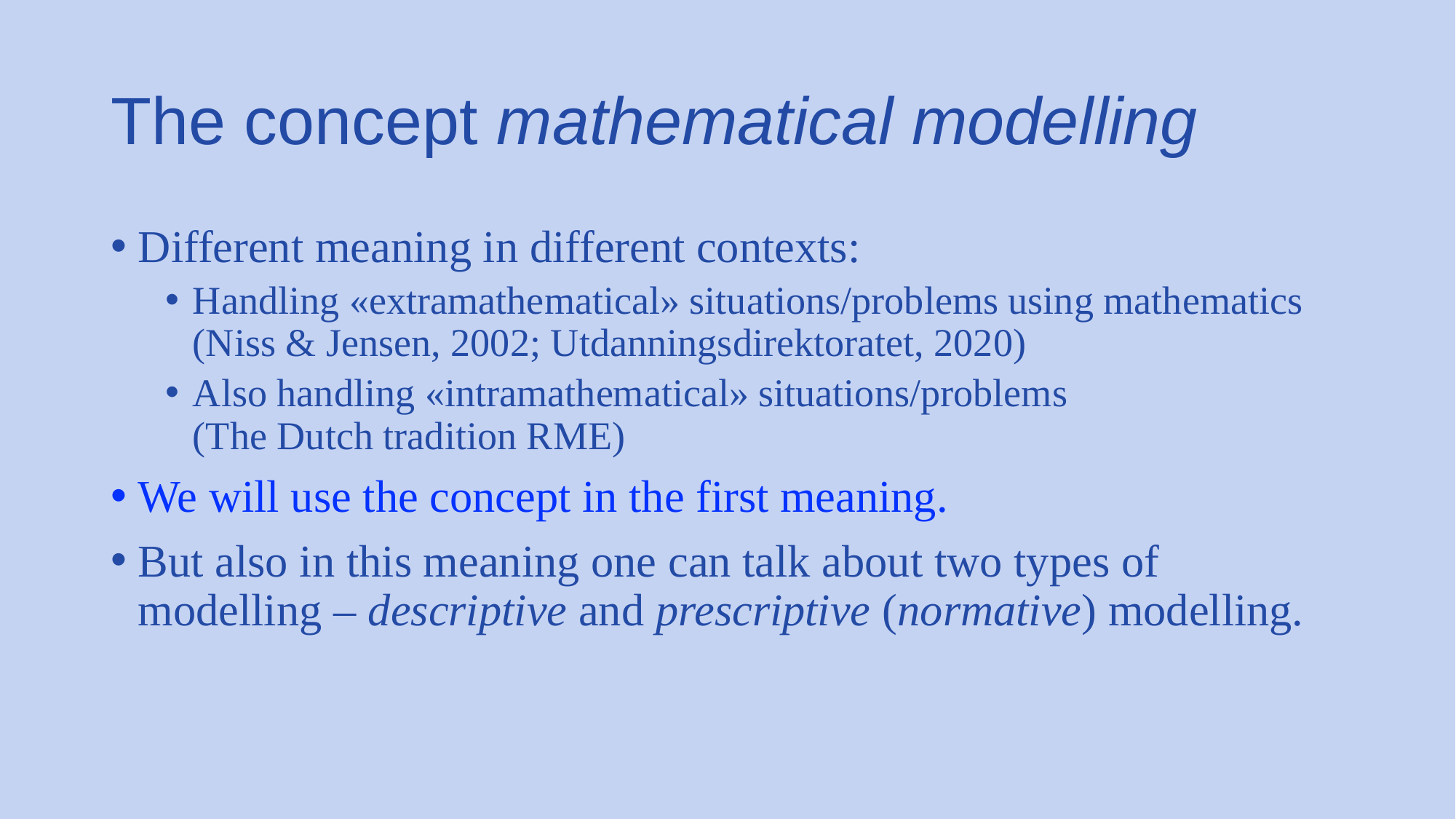

# The concept mathematical modelling
Different meaning in different contexts:
Handling «extramathematical» situations/problems using mathematics
(Niss & Jensen, 2002; Utdanningsdirektoratet, 2020)
Also handling «intramathematical» situations/problems
(The Dutch tradition RME)
We will use the concept in the first meaning.
But also in this meaning one can talk about two types of modelling – descriptive and prescriptive (normative) modelling.